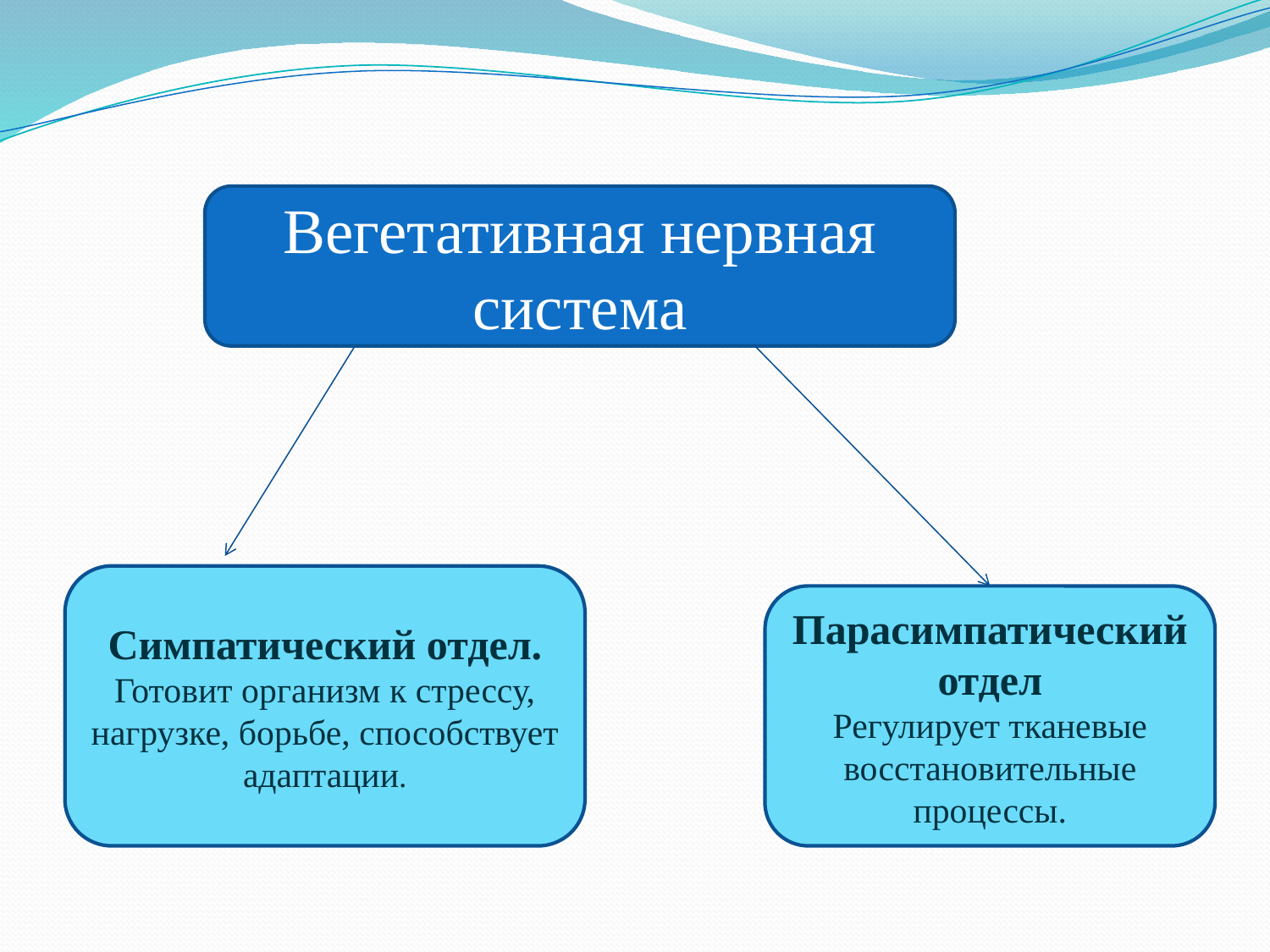

Вегетативная нервная система
Симпатический отдел.
Готовит организм к стрессу, нагрузке, борьбе, способствует адаптации.
Парасимпатический отдел
Регулирует тканевые восстановительные процессы.